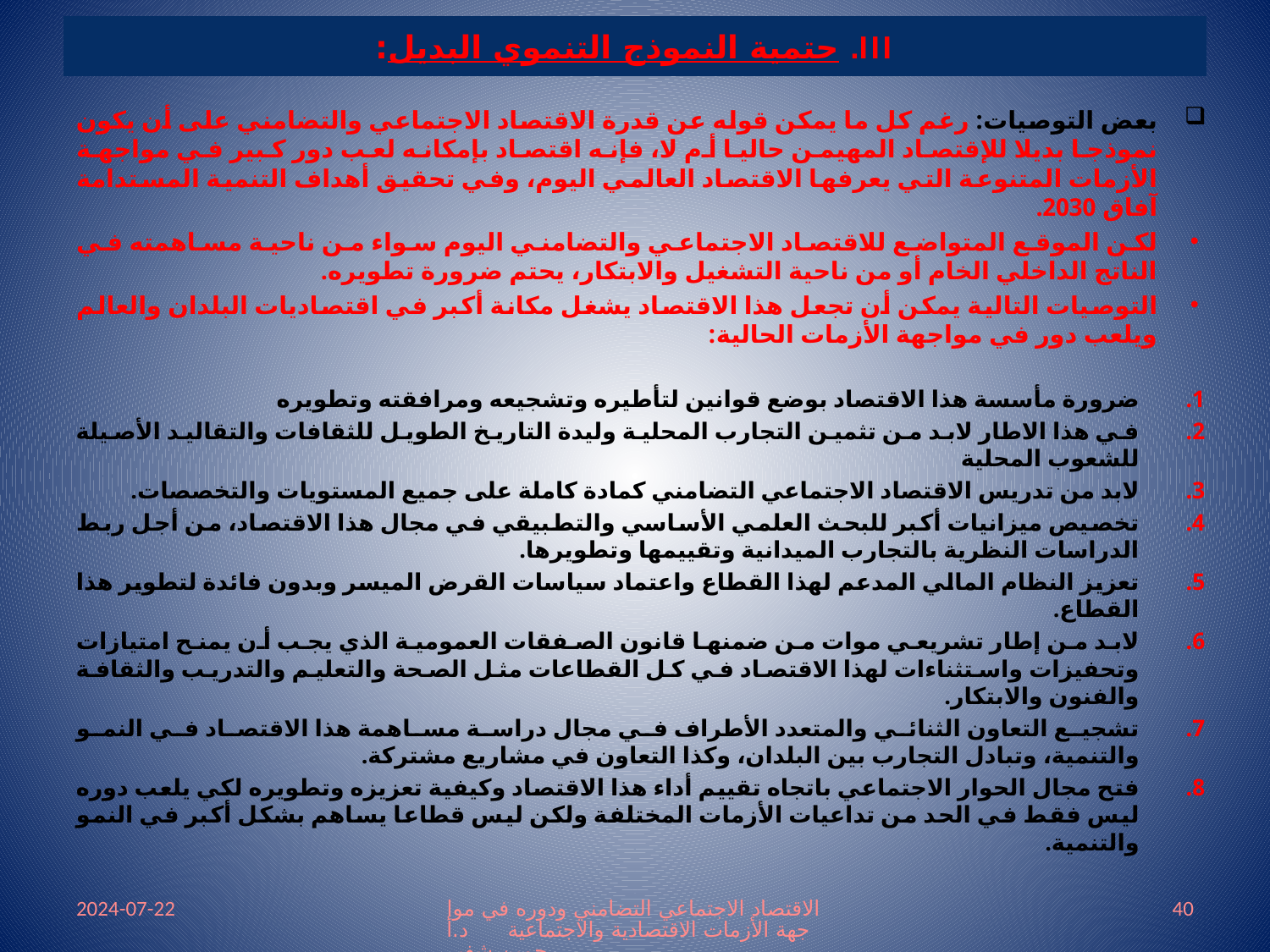

# حتمية النموذج التنموي البديل:

بعض التوصيات: رغم كل ما يمكن قوله عن قدرة الاقتصاد الاجتماعي والتضامني على أن يكون نموذجا بديلا للإقتصاد المهيمن حاليا أم لا، فإنه اقتصاد بإمكانه لعب دور كبير في مواجهة الأزمات المتنوعة التي يعرفها الاقتصاد العالمي اليوم، وفي تحقيق أهداف التنمية المستدامة آفاق 2030.
لكن الموقع المتواضع للاقتصاد الاجتماعي والتضامني اليوم سواء من ناحية مساهمته في الناتج الداخلي الخام أو من ناحية التشغيل والابتكار، يحتم ضرورة تطويره.
التوصيات التالية يمكن أن تجعل هذا الاقتصاد يشغل مكانة أكبر في اقتصاديات البلدان والعالم ويلعب دور في مواجهة الأزمات الحالية:

ضرورة مأسسة هذا الاقتصاد بوضع قوانين لتأطيره وتشجيعه ومرافقته وتطويره
في هذا الاطار لابد من تثمين التجارب المحلية وليدة التاريخ الطويل للثقافات والتقاليد الأصيلة للشعوب المحلية
لابد من تدريس الاقتصاد الاجتماعي التضامني كمادة كاملة على جميع المستويات والتخصصات.
تخصيص ميزانيات أكبر للبحث العلمي الأساسي والتطبيقي في مجال هذا الاقتصاد، من أجل ربط الدراسات النظرية بالتجارب الميدانية وتقييمها وتطويرها.
تعزيز النظام المالي المدعم لهذا القطاع واعتماد سياسات القرض الميسر وبدون فائدة لتطوير هذا القطاع.
لابد من إطار تشريعي موات من ضمنها قانون الصفقات العمومية الذي يجب أن يمنح امتيازات وتحفيزات واستثناءات لهذا الاقتصاد في كل القطاعات مثل الصحة والتعليم والتدريب والثقافة والفنون والابتكار.
تشجيع التعاون الثنائي والمتعدد الأطراف في مجال دراسة مساهمة هذا الاقتصاد في النمو والتنمية، وتبادل التجارب بين البلدان، وكذا التعاون في مشاريع مشتركة.
فتح مجال الحوار الاجتماعي باتجاه تقييم أداء هذا الاقتصاد وكيفية تعزيزه وتطويره لكي يلعب دوره ليس فقط في الحد من تداعيات الأزمات المختلفة ولكن ليس قطاعا يساهم بشكل أكبر في النمو والتنمية.
2024-07-22
الاقتصاد الاجتماعي التضامني ودوره في مواجهة الأزمات الاقتصادية والاجتماعية      د.أحمين شفير
40